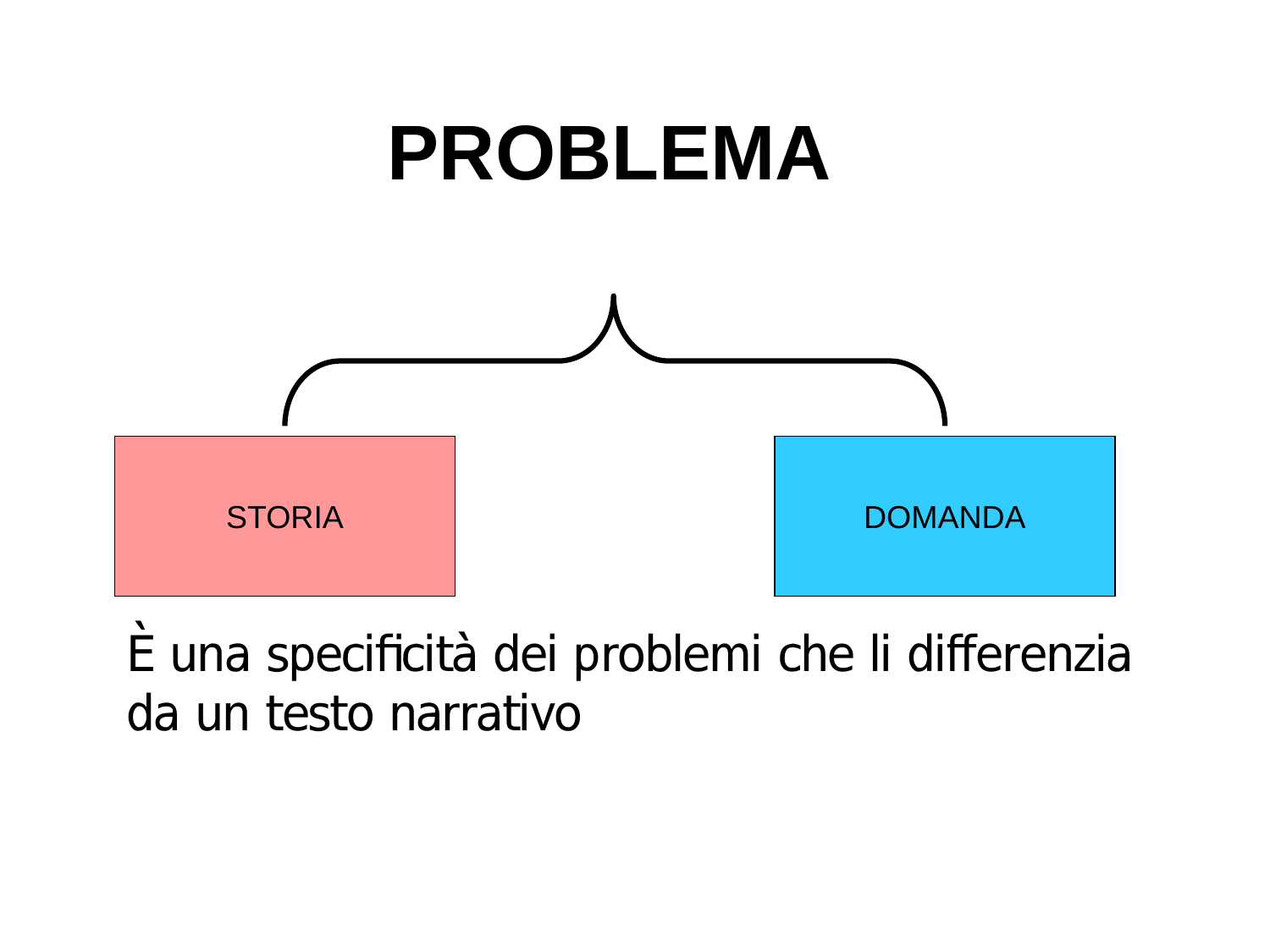

PROBLEMA
STORIA
DOMANDA
È una specificità dei problemi che li differenzia da un testo narrativo